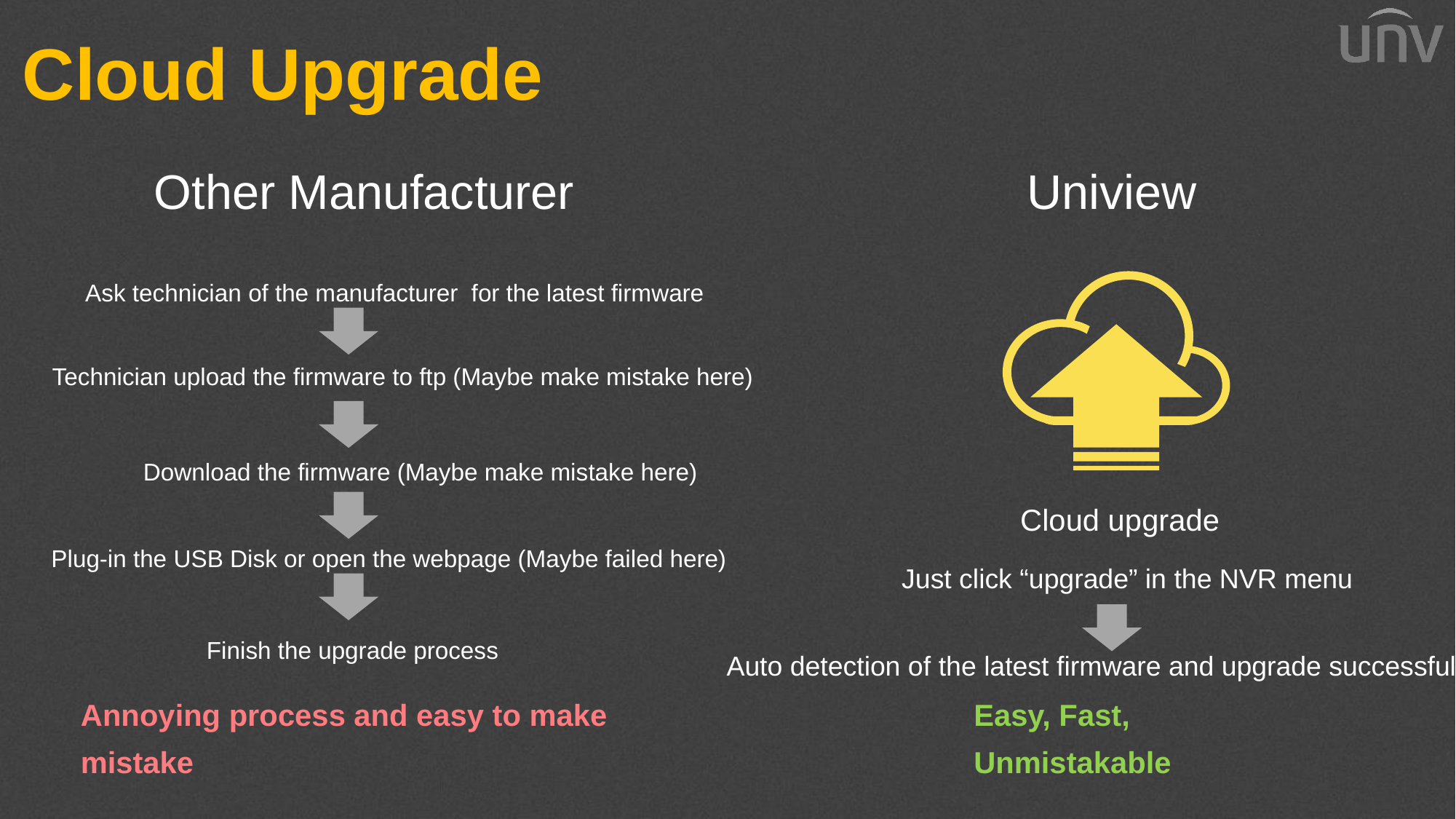

Cloud Upgrade
Uniview
Other Manufacturer
Ask technician of the manufacturer  for the latest firmware

Technician upload the firmware to ftp (Maybe make mistake here)

Download the firmware (Maybe make mistake here)

Cloud upgrade

Plug-in the USB Disk or open the webpage (Maybe failed here)
Just click “upgrade” in the NVR menu

Finish the upgrade process
Auto detection of the latest firmware and upgrade successfully
Easy, Fast, Unmistakable
Annoying process and easy to make mistake